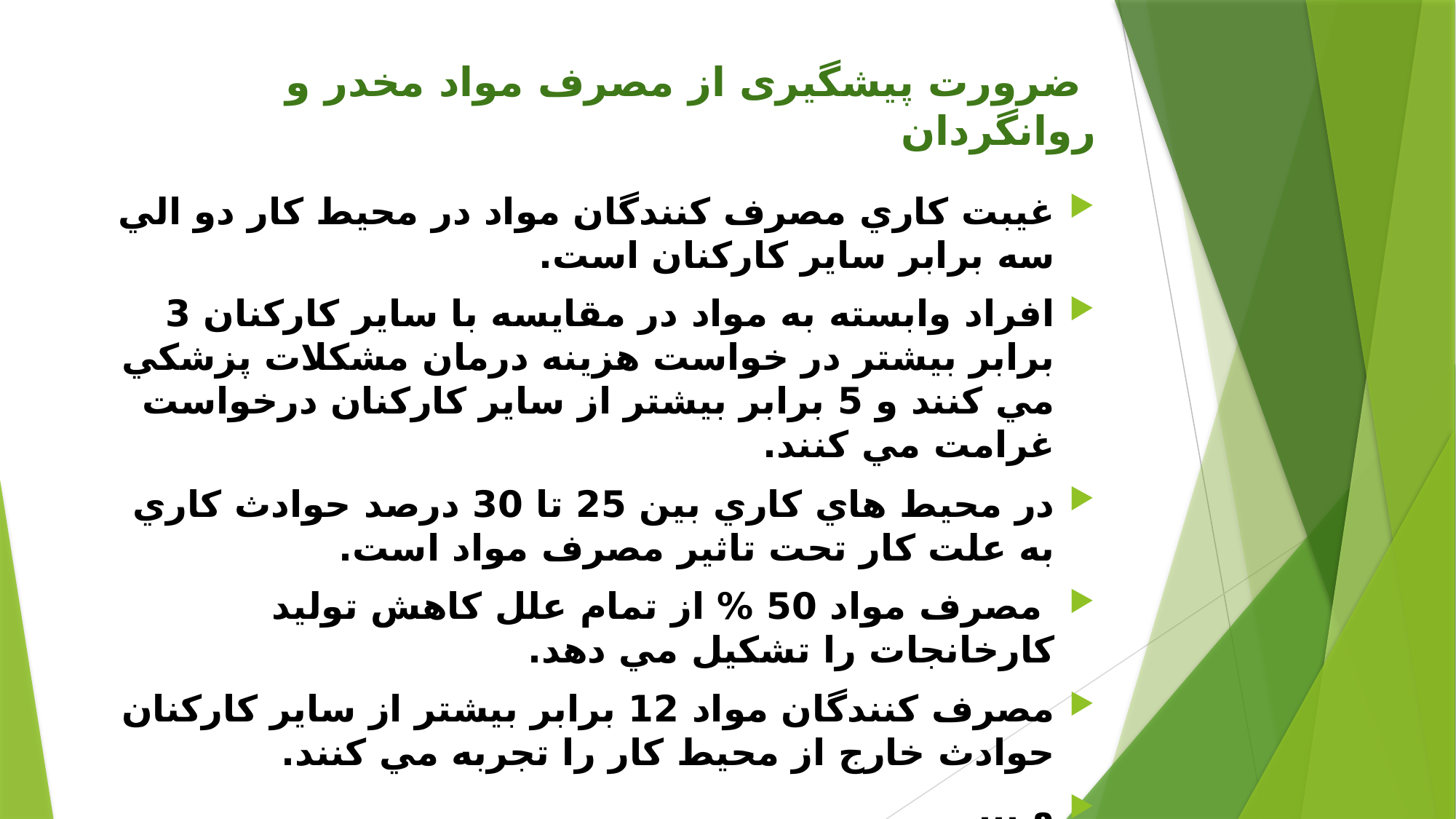

# ضرورت پیشگیری از مصرف مواد مخدر و روانگردان
غيبت كاري مصرف كنندگان مواد در محيط كار دو الي سه برابر ساير كاركنان است.
افراد وابسته به مواد در مقايسه با ساير كاركنان 3 برابر بيشتر در خواست هزينه درمان مشكلات پزشكي مي كنند و 5 برابر بيشتر از ساير كاركنان درخواست غرامت مي كنند.
در محيط هاي كاري بين 25 تا 30 درصد حوادث كاري به علت كار تحت تاثير مصرف مواد است.
 مصرف مواد 50 % از تمام علل كاهش توليد كارخانجات را تشكیل مي دهد.
مصرف كنندگان مواد 12 برابر بيشتر از ساير كاركنان حوادث خارج از محيط كار را تجربه مي كنند.
و ...